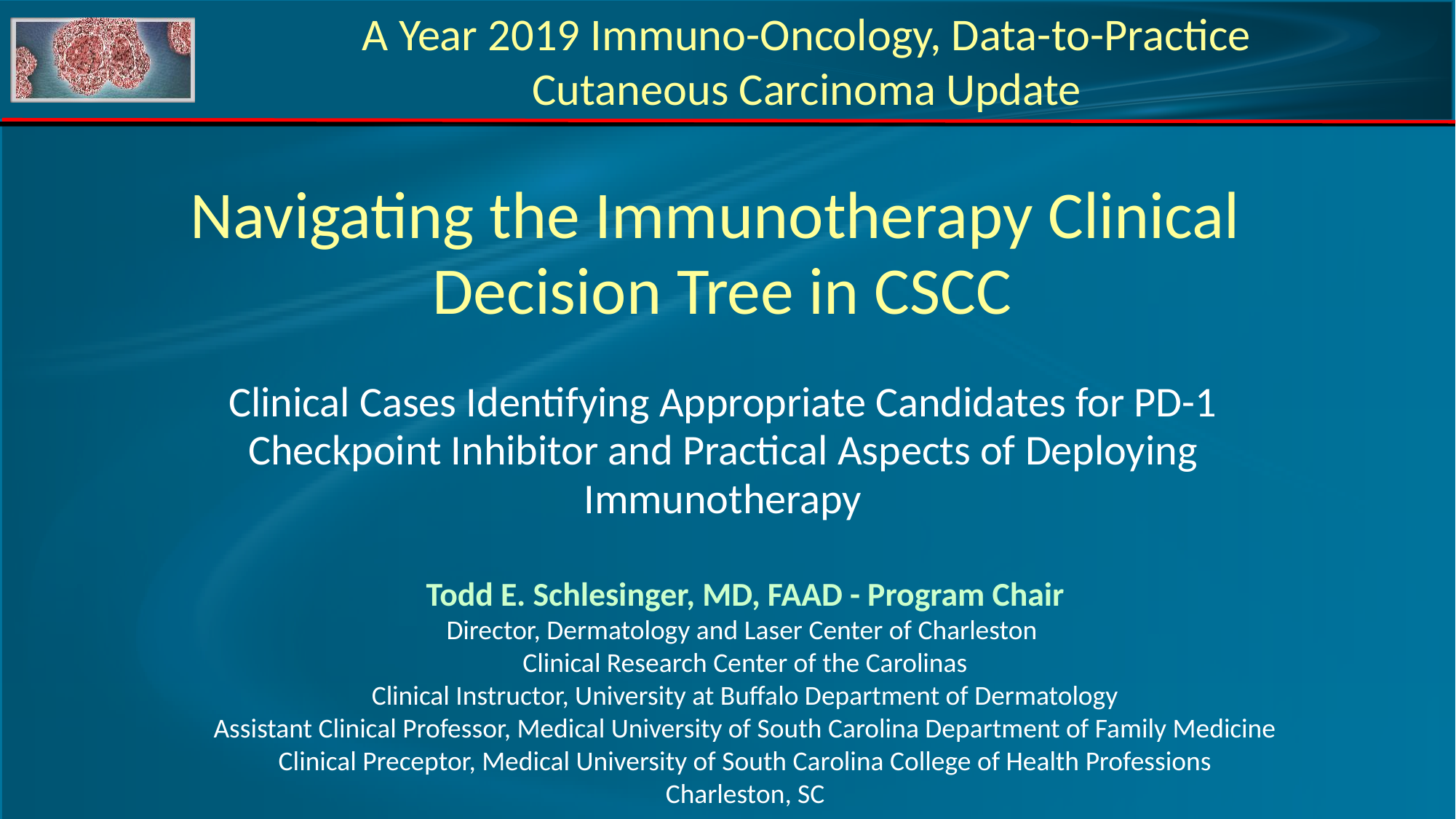

A Year 2019 Immuno-Oncology, Data-to-Practice
Cutaneous Carcinoma Update
Navigating the Immunotherapy Clinical
Decision Tree in CSCC
Clinical Cases Identifying Appropriate Candidates for PD-1 Checkpoint Inhibitor and Practical Aspects of Deploying Immunotherapy
Todd E. Schlesinger, MD, FAAD - Program Chair
Director, Dermatology and Laser Center of Charleston
Clinical Research Center of the Carolinas
Clinical Instructor, University at Buffalo Department of Dermatology
Assistant Clinical Professor, Medical University of South Carolina Department of Family Medicine
Clinical Preceptor, Medical University of South Carolina College of Health Professions
Charleston, SC